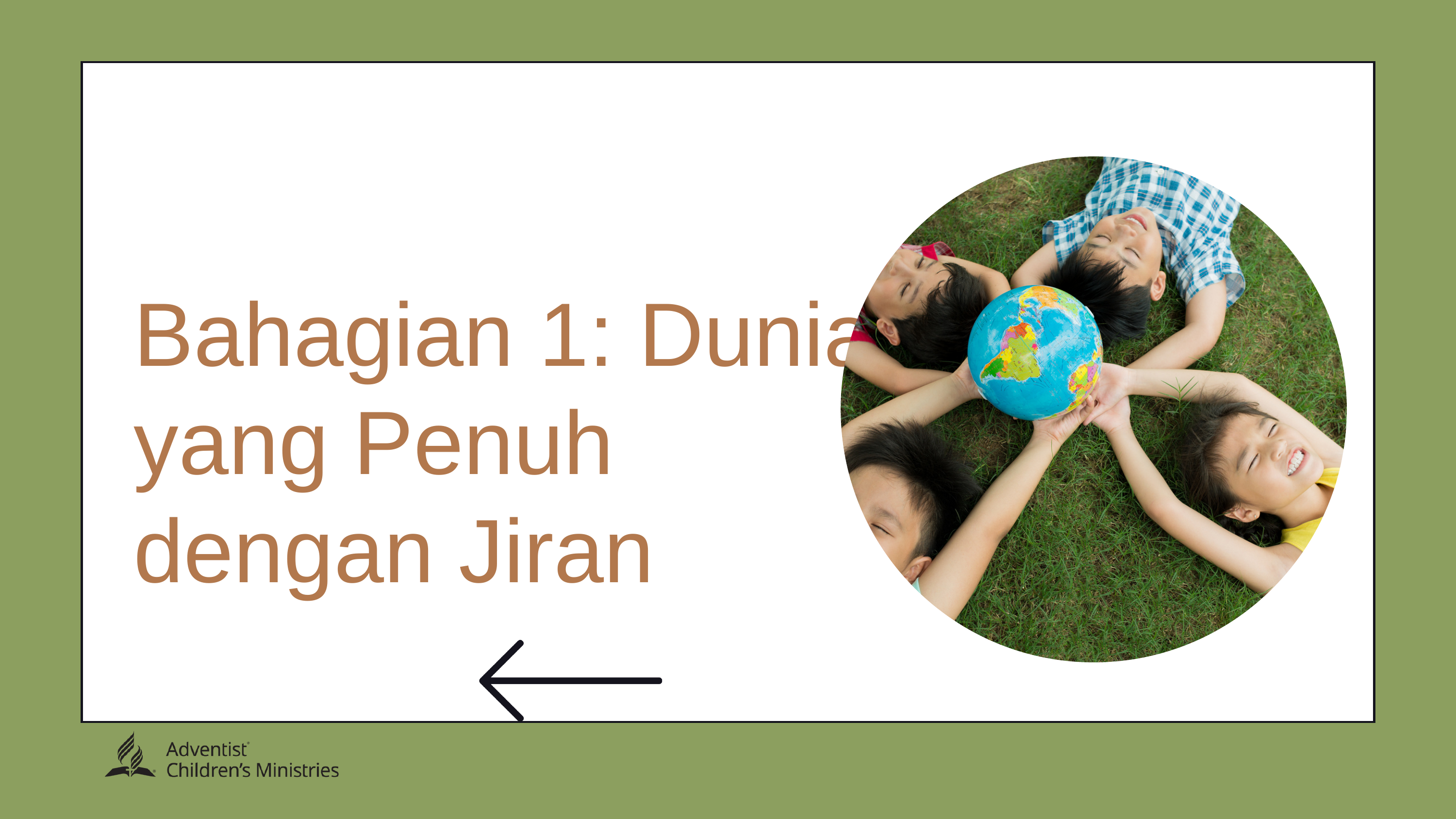

Bahagian 1: Dunia yang Penuh dengan Jiran